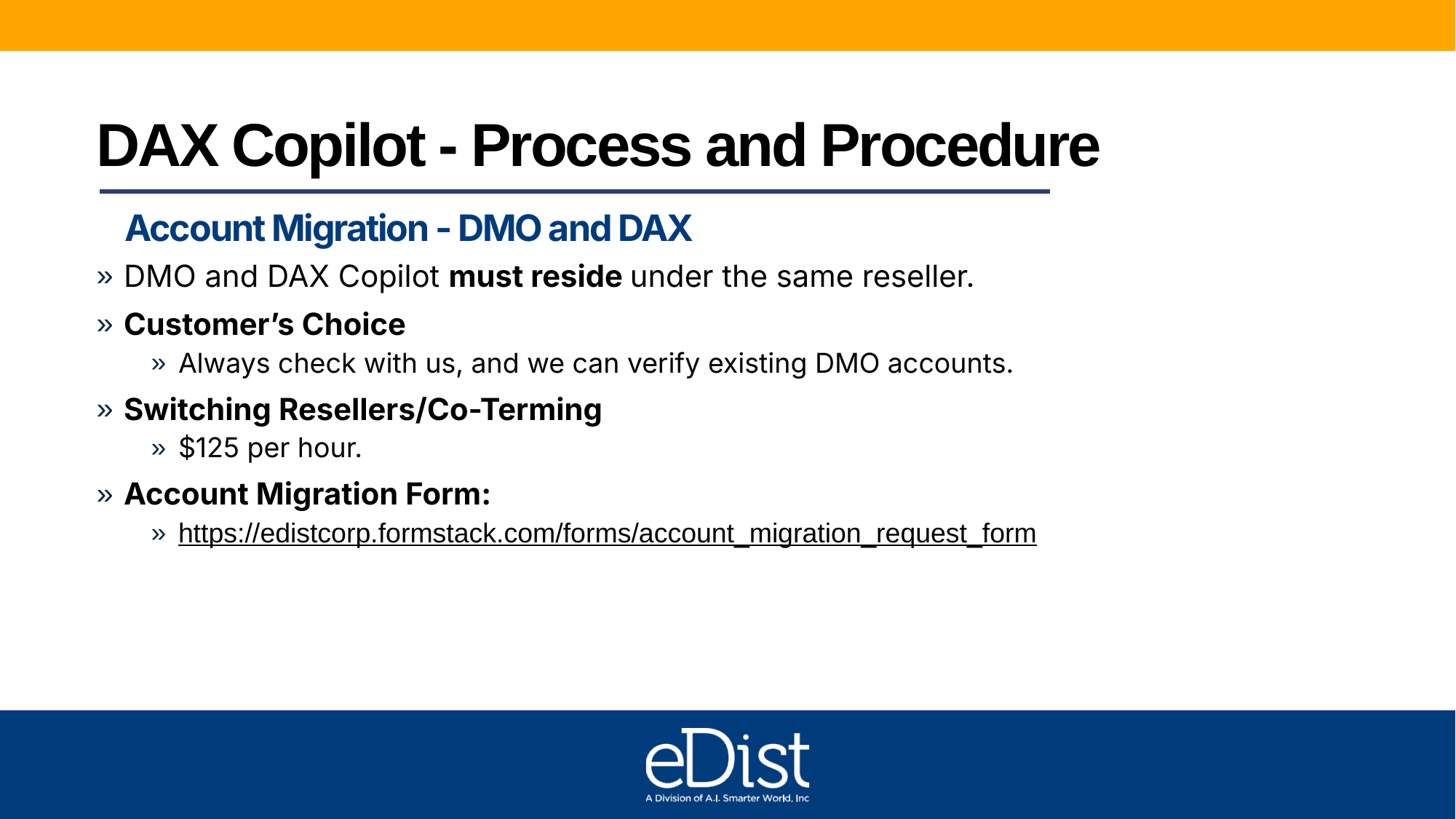

# DAX Copilot - Process and Procedure

Account Migration - DMO and DAX
DMO and DAX Copilot must reside under the same reseller.
Customer’s Choice
Always check with us, and we can verify existing DMO accounts.
Switching Resellers/Co-Terming
$125 per hour.
Account Migration Form:
https://edistcorp.formstack.com/forms/account_migration_request_form